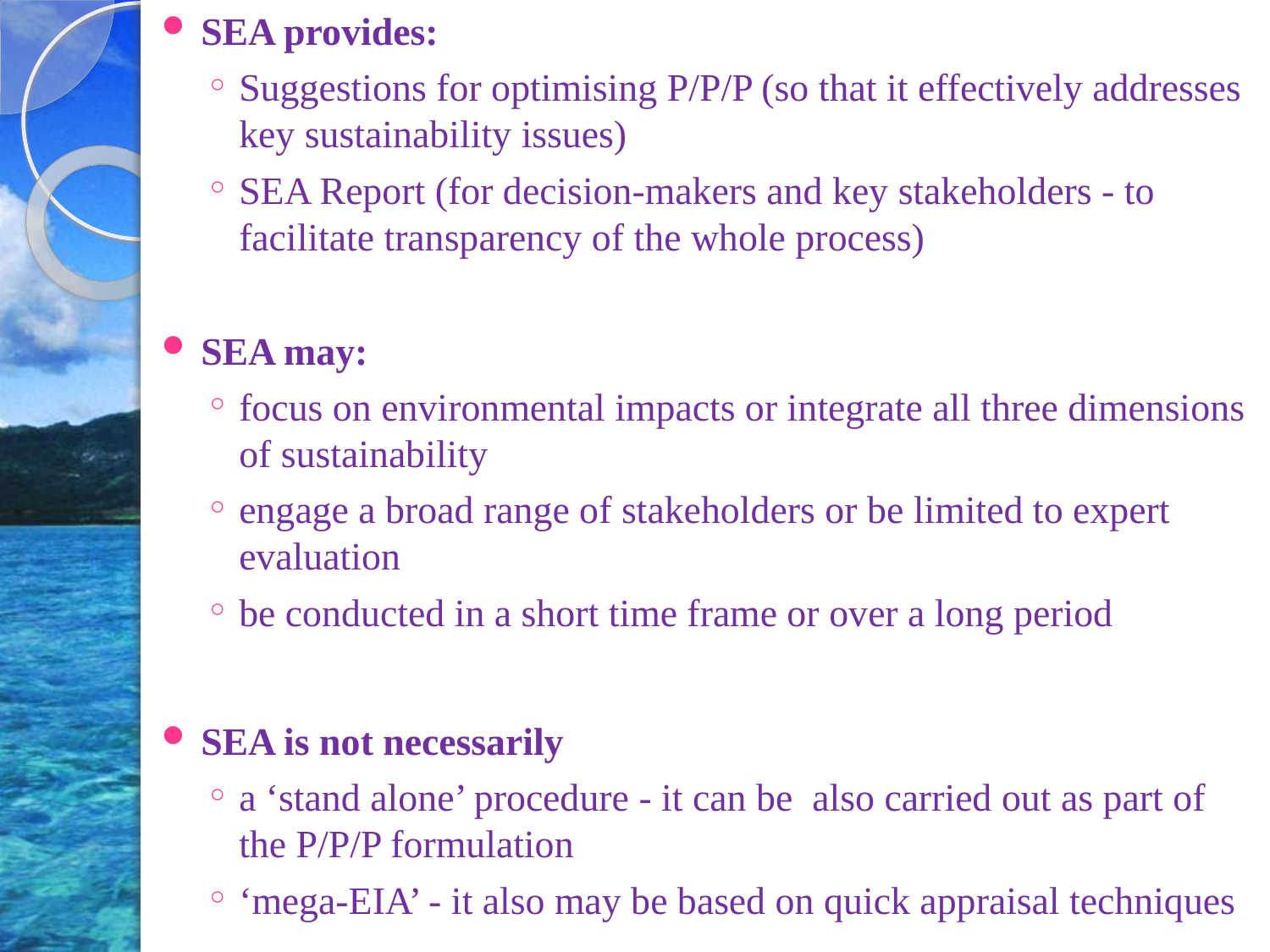

SEA provides:
Suggestions for optimising P/P/P (so that it effectively addresses key sustainability issues)
SEA Report (for decision-makers and key stakeholders - to facilitate transparency of the whole process)

SEA may:
focus on environmental impacts or integrate all three dimensions of sustainability
engage a broad range of stakeholders or be limited to expert evaluation
be conducted in a short time frame or over a long period

SEA is not necessarily
a ‘stand alone’ procedure - it can be  also carried out as part of the P/P/P formulation
‘mega-EIA’ - it also may be based on quick appraisal techniques